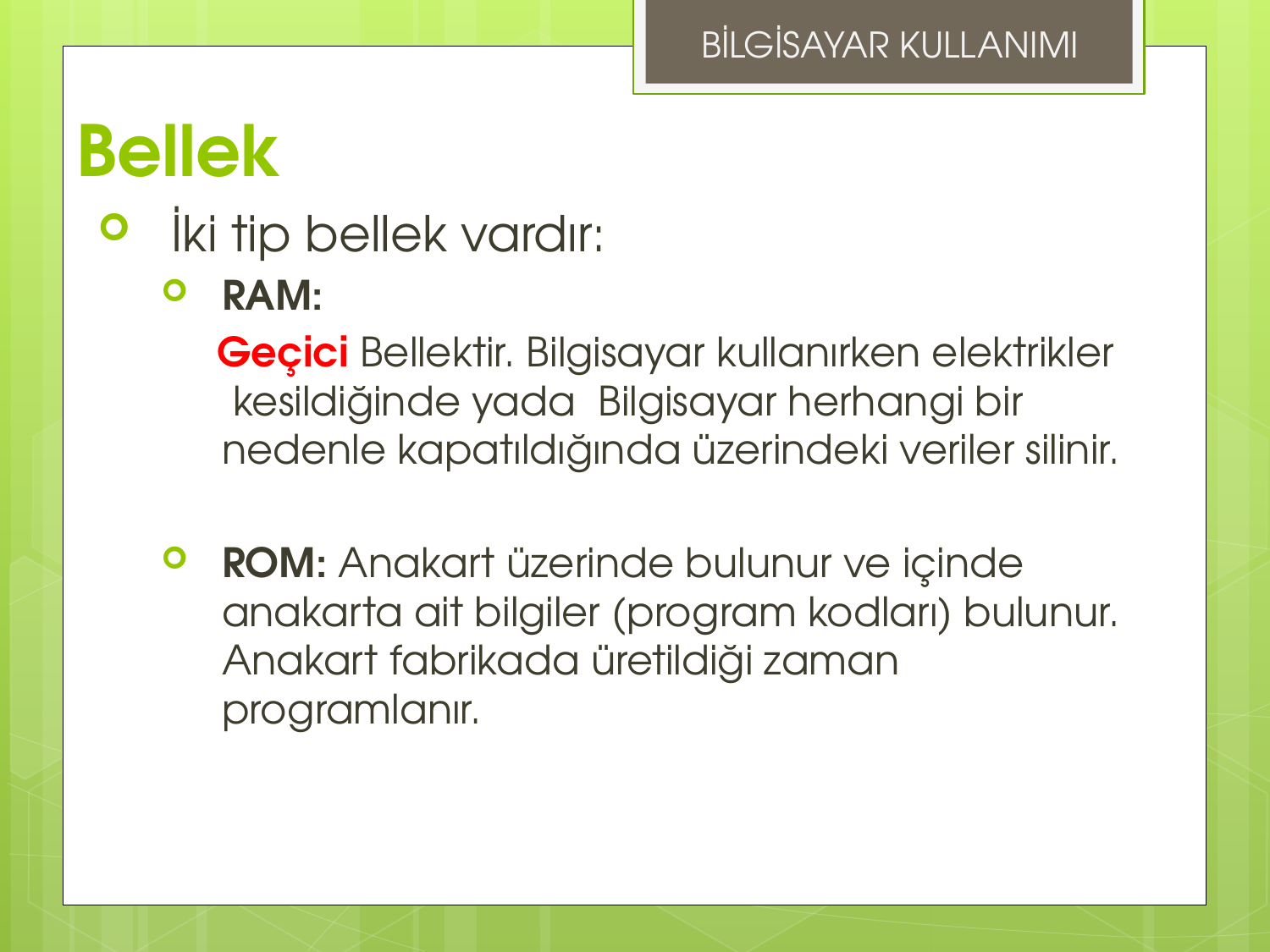

BİLGİSAYAR KULLANIMI
# Bellek
İki tip bellek vardır:
RAM:
     Geçici Bellektir. Bilgisayar kullanırken elektrikler  kesildiğinde yada  Bilgisayar herhangi bir nedenle kapatıldığında üzerindeki veriler silinir.

ROM: Anakart üzerinde bulunur ve içinde anakarta ait bilgiler (program kodları) bulunur. Anakart fabrikada üretildiği zaman programlanır.